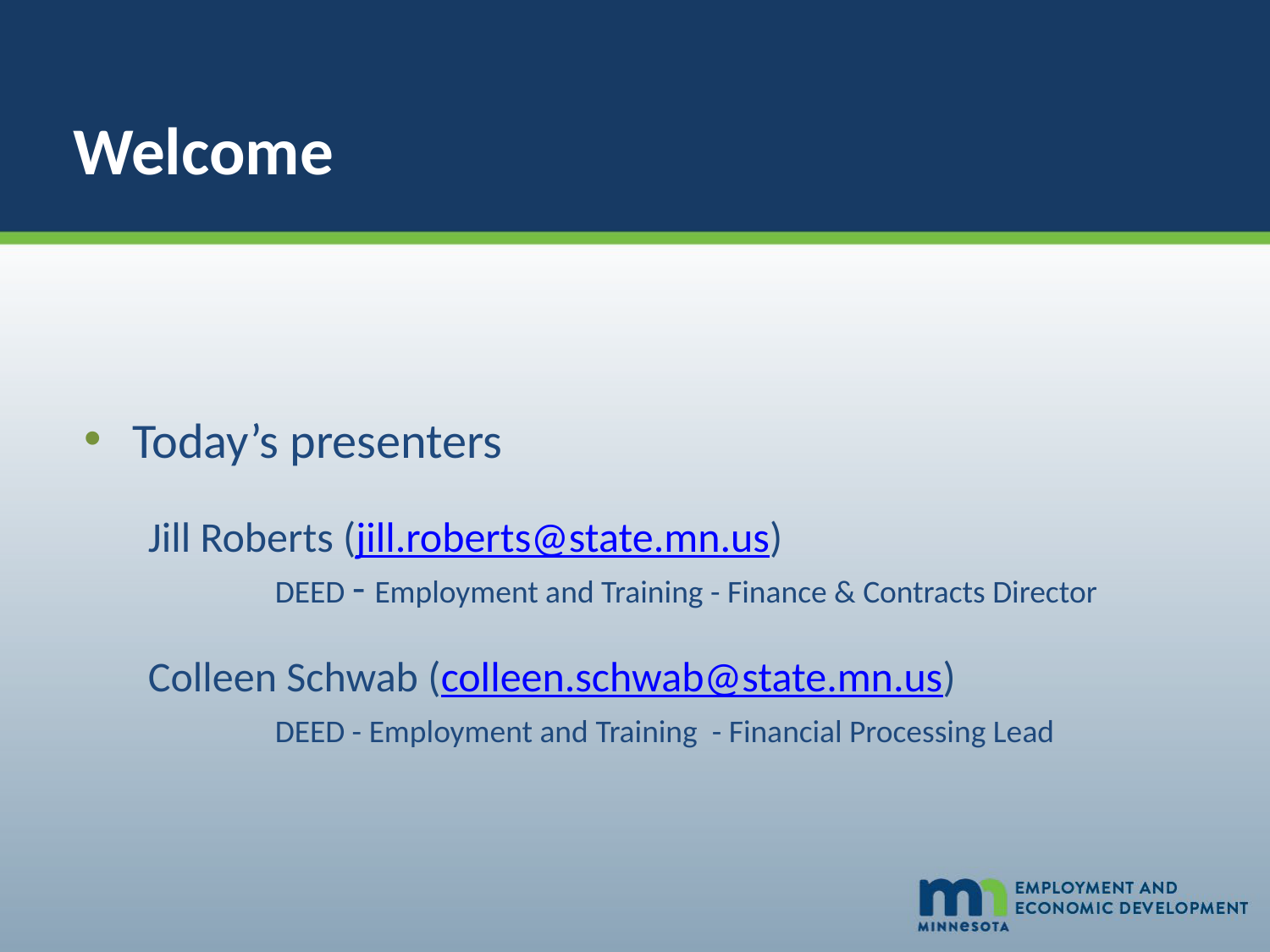

# Welcome
Today’s presenters

Jill Roberts (jill.roberts@state.mn.us)
	DEED - Employment and Training - Finance & Contracts Director

Colleen Schwab (colleen.schwab@state.mn.us)
  	DEED - Employment and Training  - Financial Processing Lead